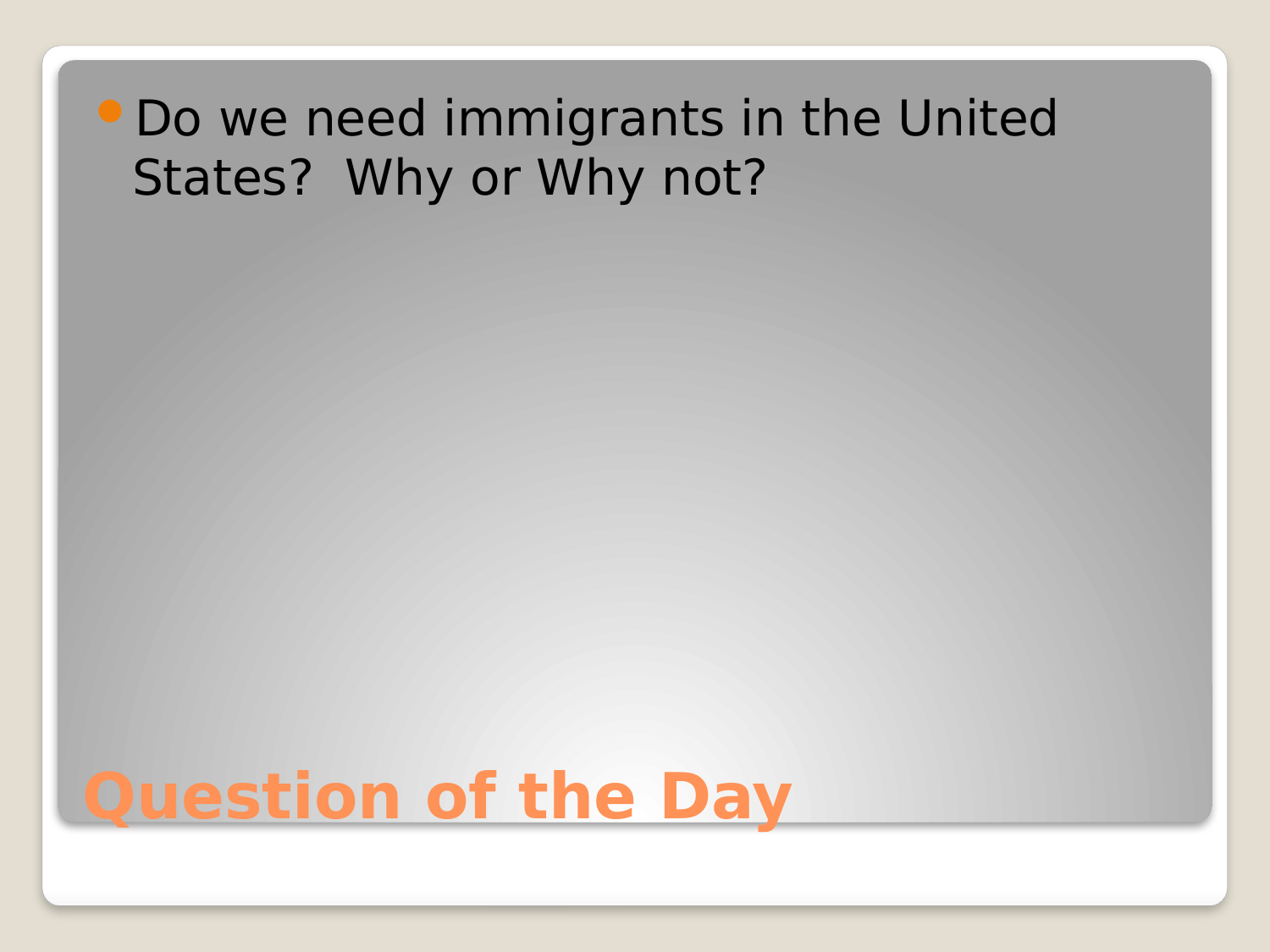

Do we need immigrants in the United States?  Why or Why not?
# Question of the Day